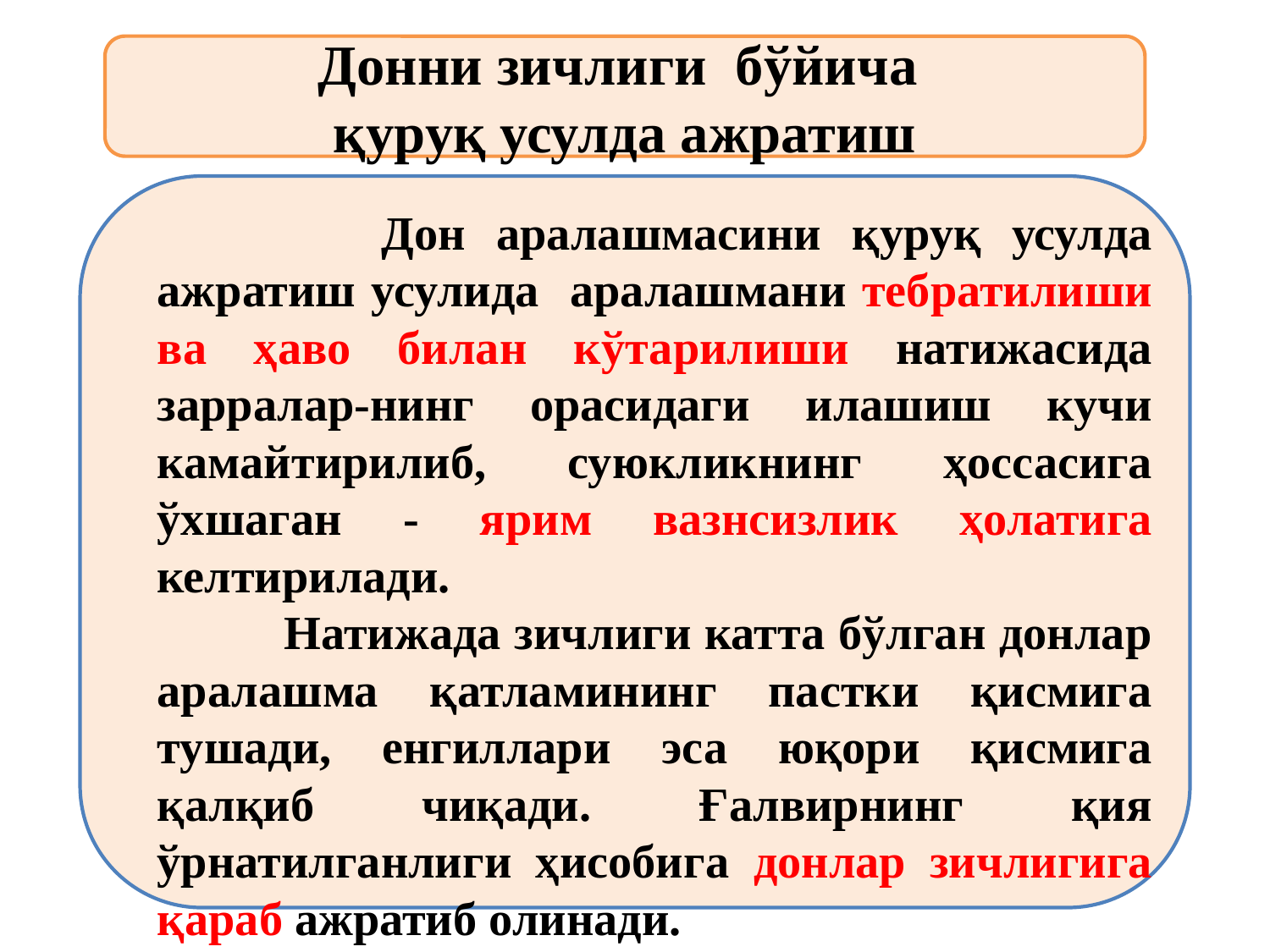

Донни зичлиги  бўйича
қуруқ усулда ажратиш

        Дон аралашмасини қуруқ усулда ажратиш усулида  аралашмани тебратилиши ва ҳаво билан кўтарилиши натижасида зарралар-нинг орасидаги илашиш кучи камайтирилиб, суюкликнинг ҳоссасига ўхшаган - ярим вазнсизлик ҳолатига келтирилади.
	Натижада зичлиги катта бўлган донлар аралашма қатламининг пастки қисмига тушади, енгиллари эса юқори қисмига қалқиб чиқади. Ғалвирнинг қия ўрнатилганлиги ҳисобига донлар зичлигига қараб ажратиб олинади.